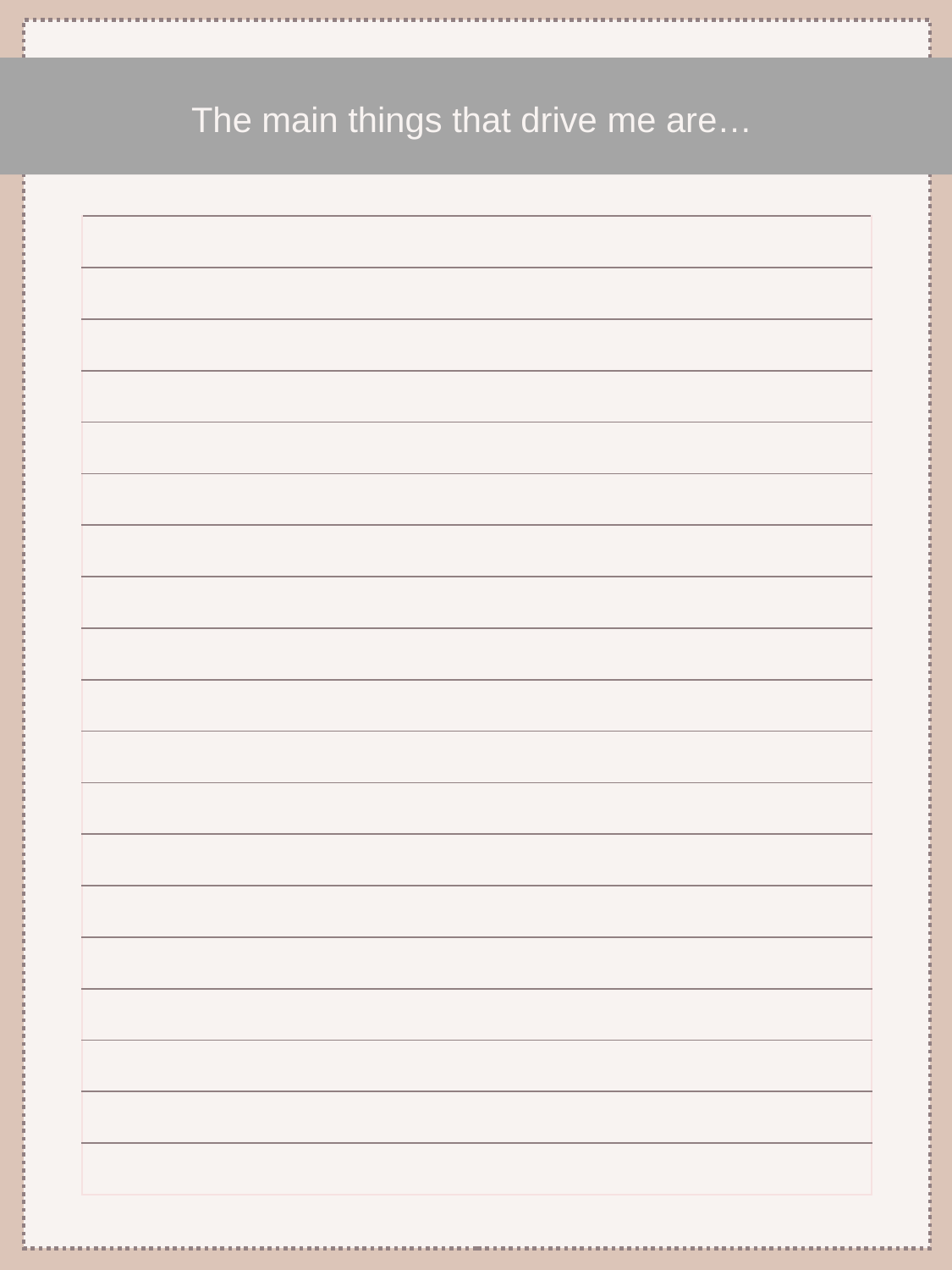

# The main things that drive me are…
|  |
| --- |
|  |
|  |
|  |
|  |
|  |
|  |
|  |
|  |
|  |
|  |
|  |
|  |
|  |
|  |
|  |
|  |
|  |
|  |